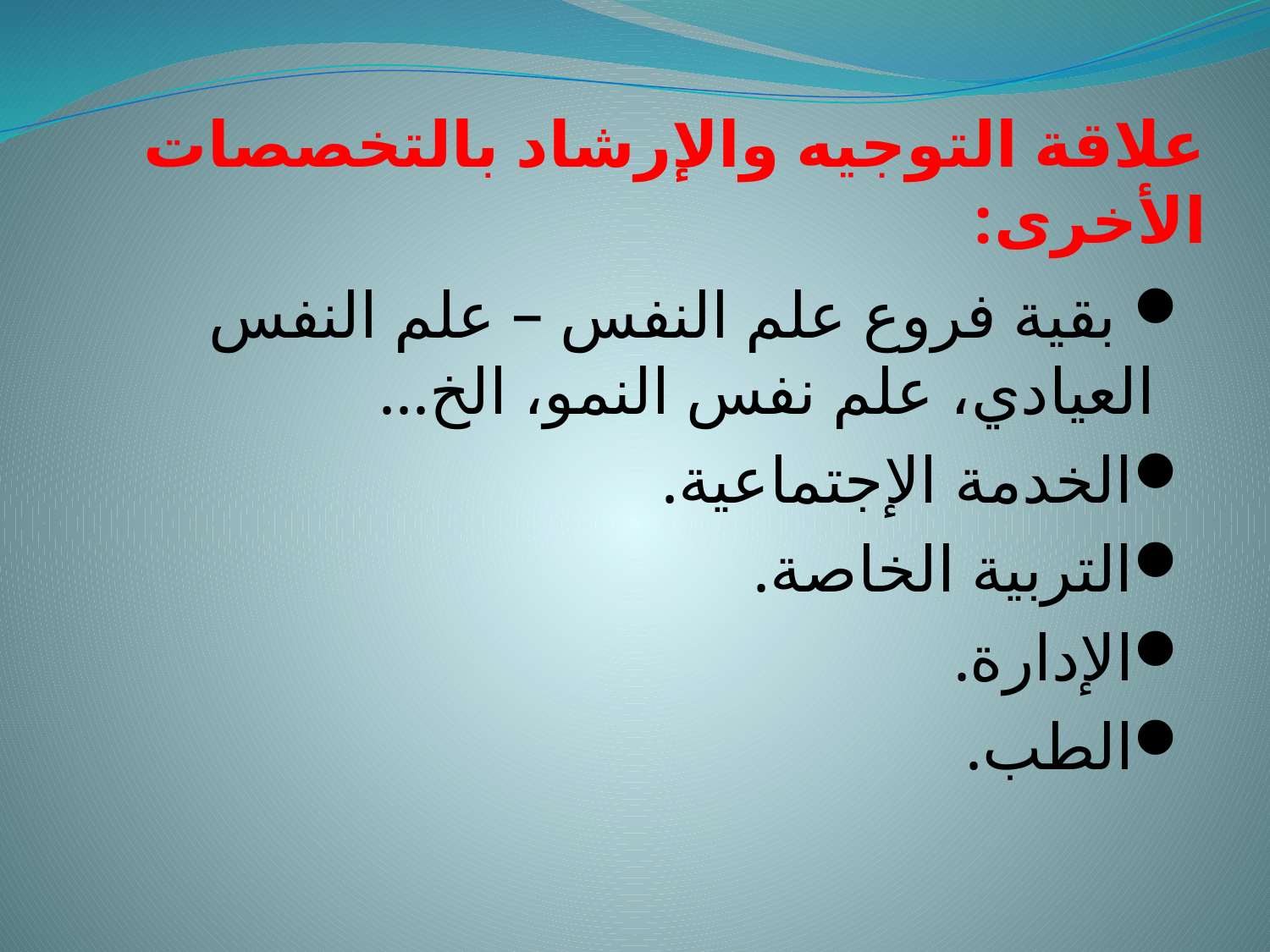

# علاقة التوجيه والإرشاد بالتخصصات الأخرى:
 بقية فروع علم النفس – علم النفس العيادي، علم نفس النمو، الخ...
الخدمة الإجتماعية.
التربية الخاصة.
الإدارة.
الطب.